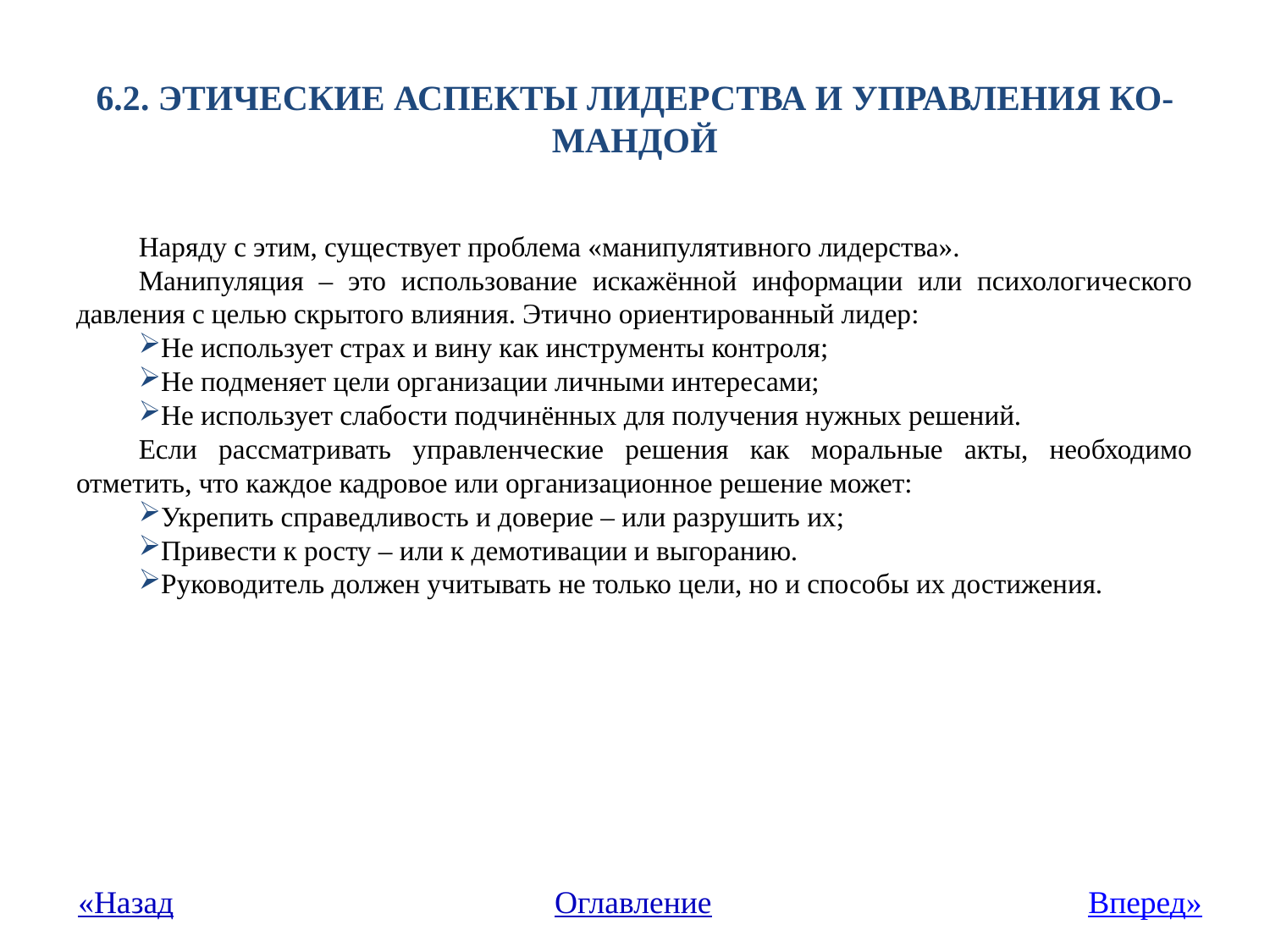

# 6.2. ЭТИЧЕСКИЕ АСПЕКТЫ ЛИДЕРСТВА И УПРАВЛЕНИЯ КО-МАНДОЙ
Наряду с этим, существует проблема «манипулятивного лидерства».
Манипуляция – это использование искажённой информации или психологического давления с целью скрытого влияния. Этично ориентированный лидер:
Не использует страх и вину как инструменты контроля;
Не подменяет цели организации личными интересами;
Не использует слабости подчинённых для получения нужных решений.
Если рассматривать управленческие решения как моральные акты, необходимо отметить, что каждое кадровое или организационное решение может:
Укрепить справедливость и доверие – или разрушить их;
Привести к росту – или к демотивации и выгоранию.
Руководитель должен учитывать не только цели, но и способы их достижения.

«Назад
Оглавление
Вперед»